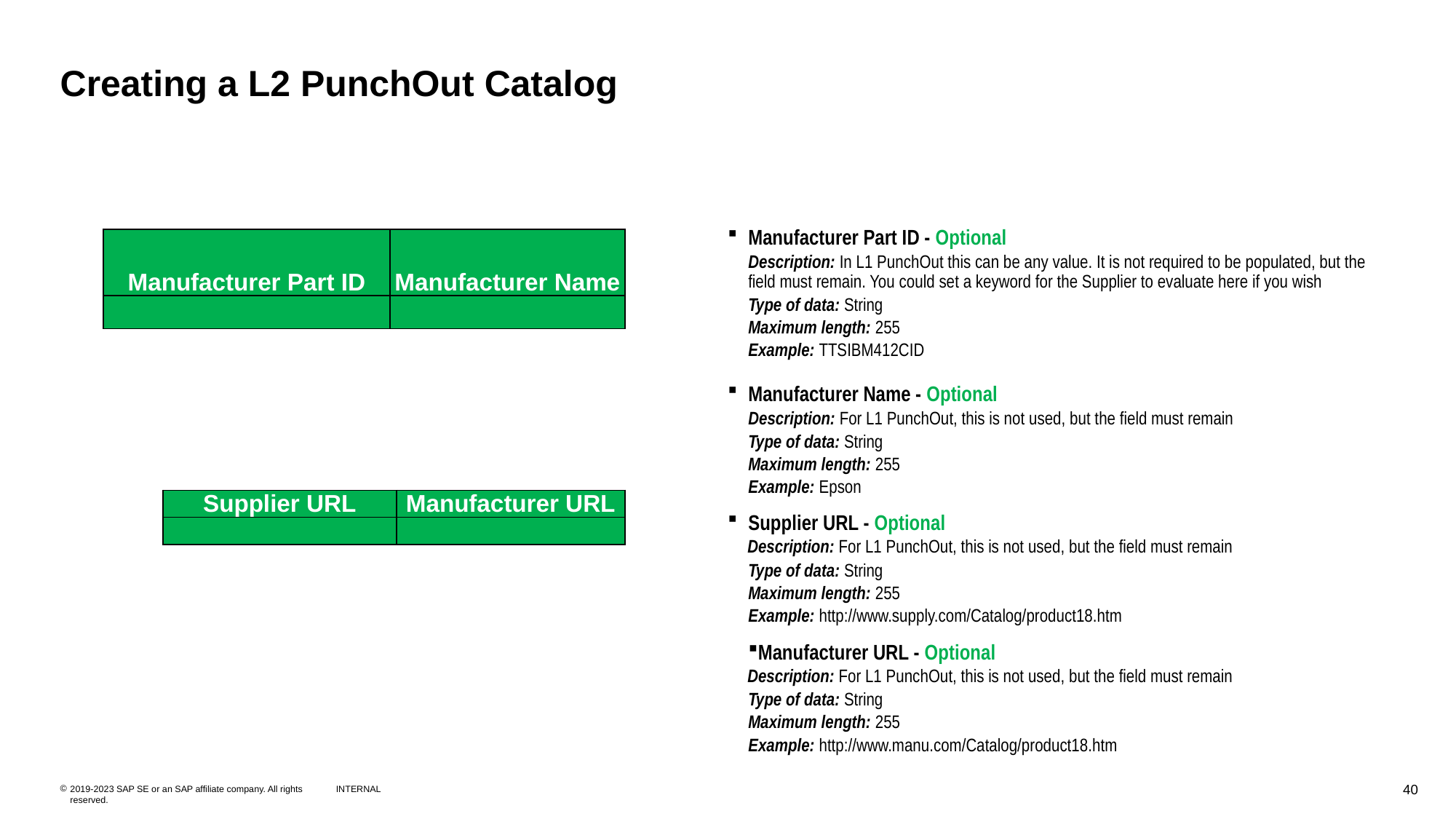

# Creating a L2 PunchOut Catalog
| Manufacturer Part ID | Manufacturer Name |
| --- | --- |
|  |  |
Manufacturer Part ID - Optional
Description: In L1 PunchOut this can be any value. It is not required to be populated, but the field must remain. You could set a keyword for the Supplier to evaluate here if you wish
Type of data: String
Maximum length: 255
Example: TTSIBM412CID

Manufacturer Name - Optional
Description: For L1 PunchOut, this is not used, but the field must remain
Type of data: String
Maximum length: 255
Example: Epson
Supplier URL - Optional
    Description: For L1 PunchOut, this is not used, but the field must remain
Type of data: String
Maximum length: 255
Example: http://www.supply.com/Catalog/product18.htm
Manufacturer URL - Optional
    Description: For L1 PunchOut, this is not used, but the field must remain
Type of data: String
Maximum length: 255
Example: http://www.manu.com/Catalog/product18.htm

| Supplier URL | Manufacturer URL |
| --- | --- |
|  |  |